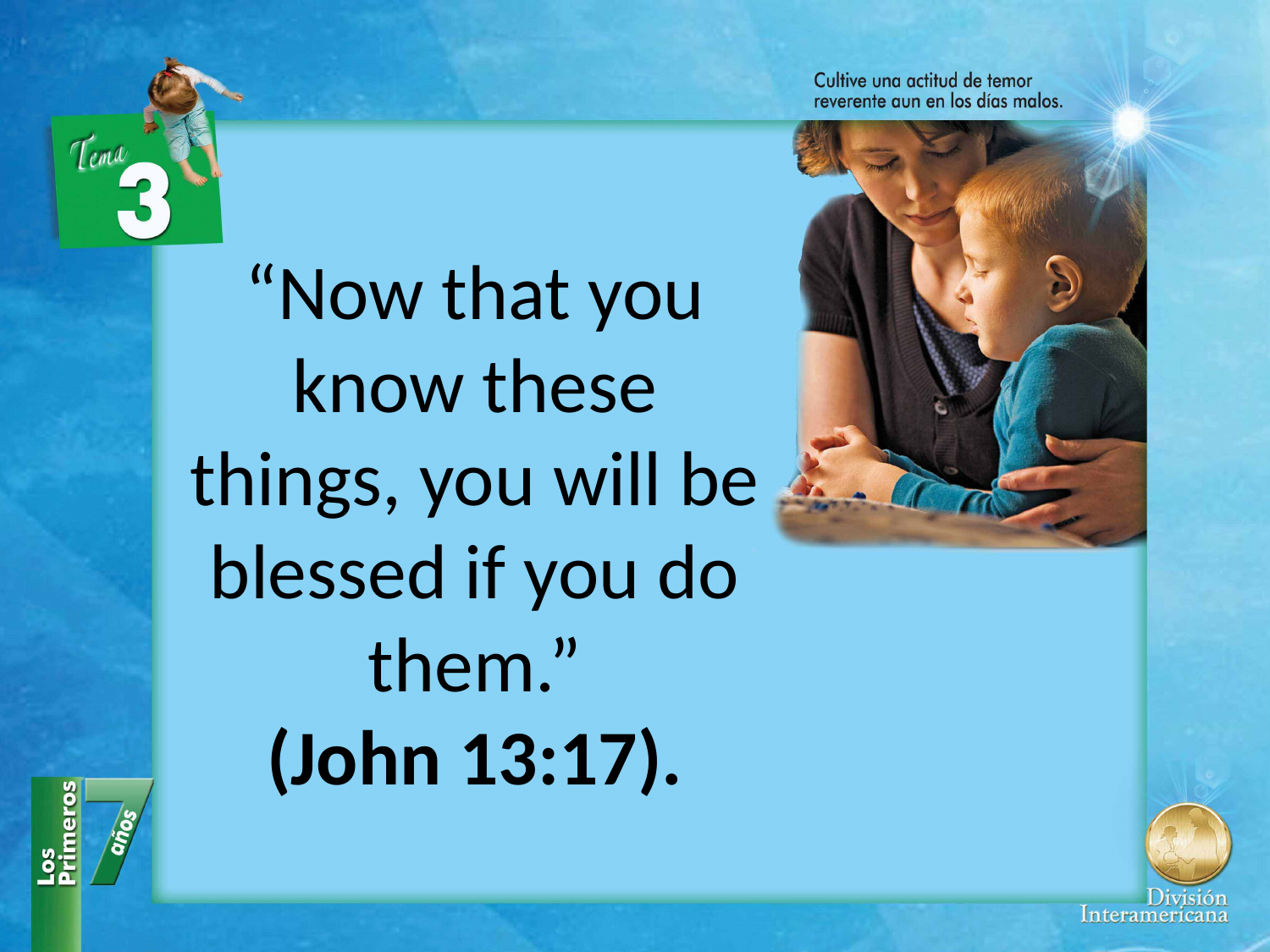

“Now that you know these things, you will be blessed if you do them.”
(John 13:17).